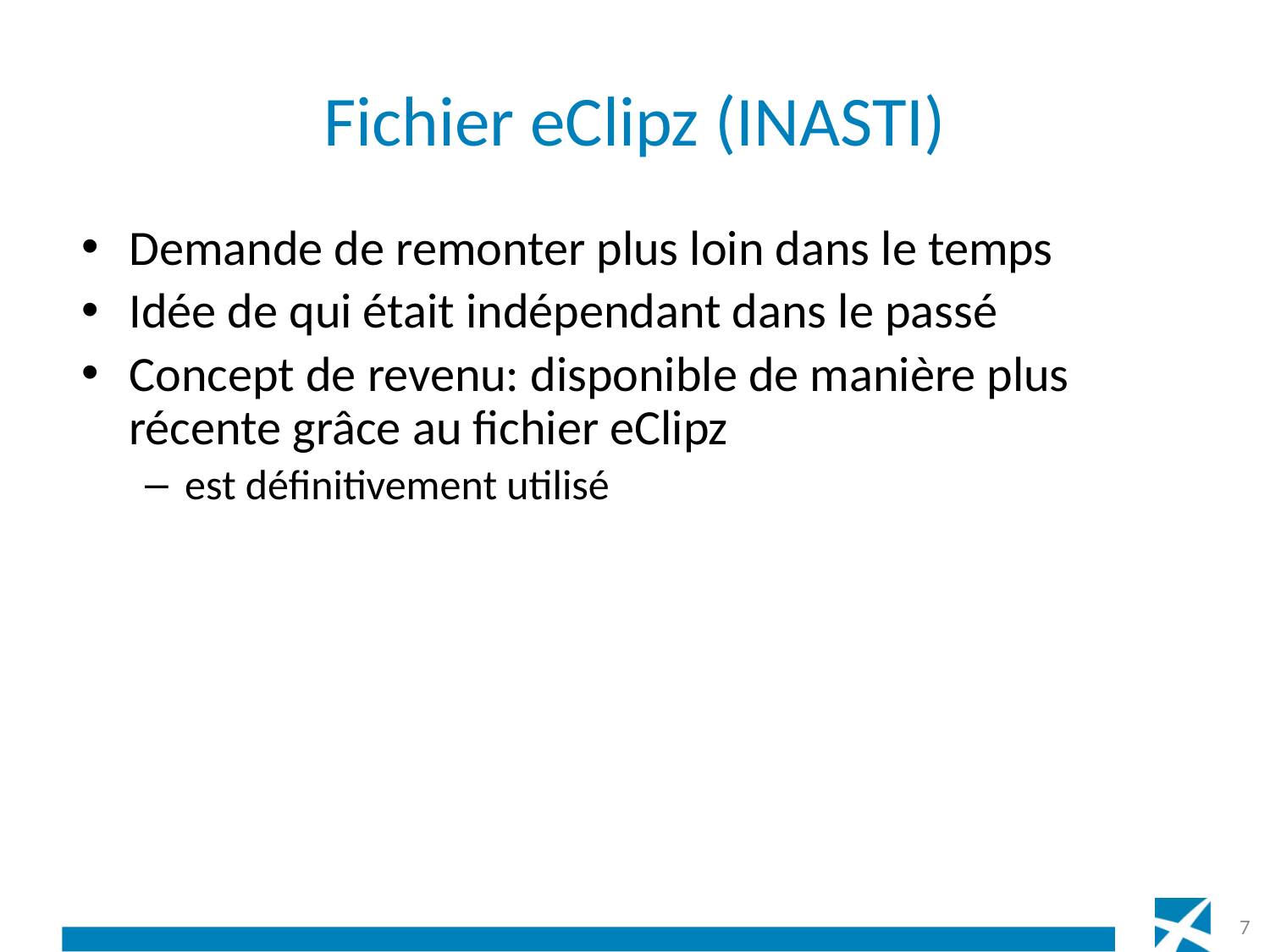

# Fichier eClipz (INASTI)
Demande de remonter plus loin dans le temps
Idée de qui était indépendant dans le passé
Concept de revenu: disponible de manière plus récente grâce au fichier eClipz
est définitivement utilisé

7